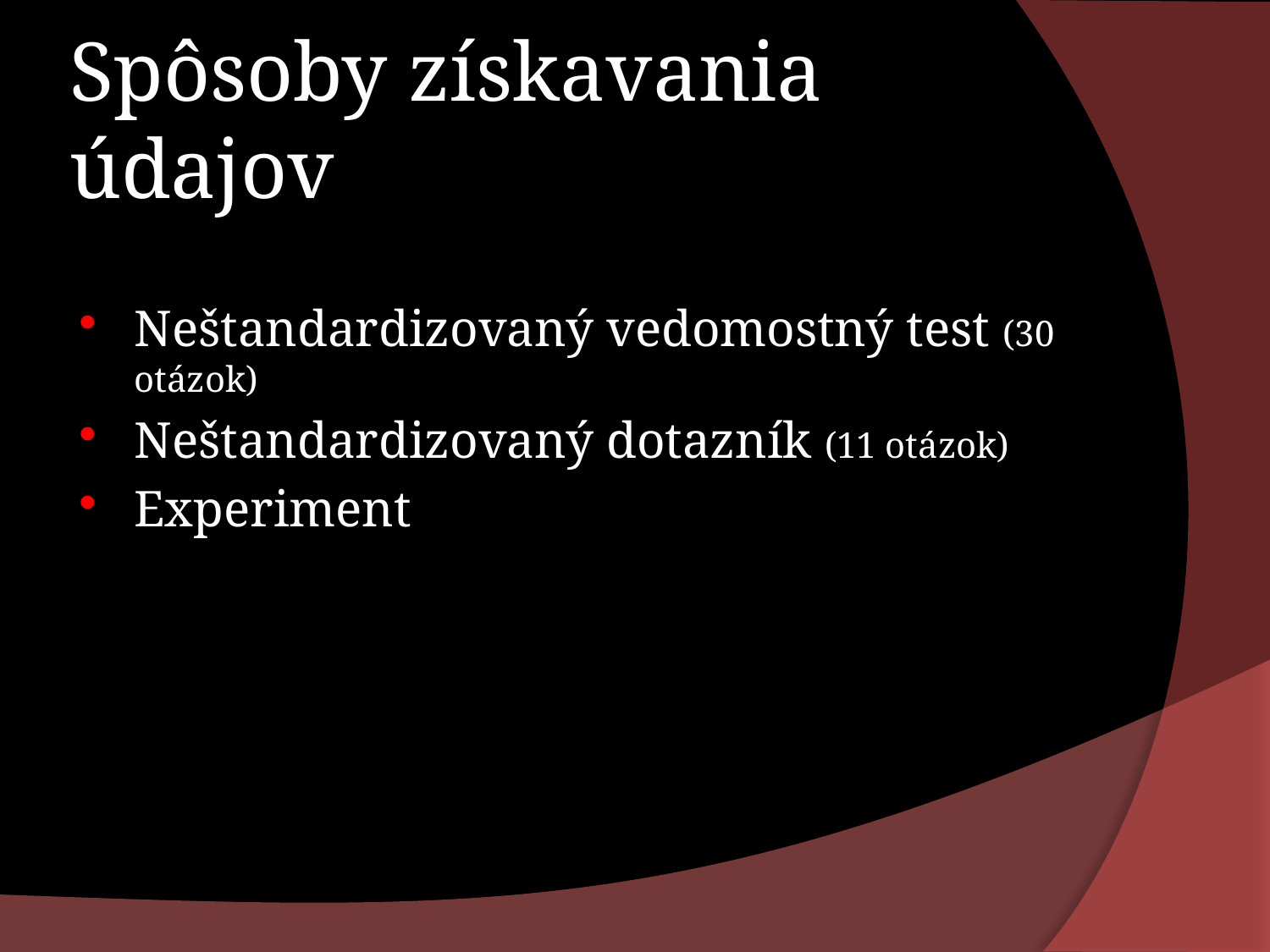

# Spôsoby získavania údajov

Neštandardizovaný vedomostný test (30 otázok)
Neštandardizovaný dotazník (11 otázok)
Experiment